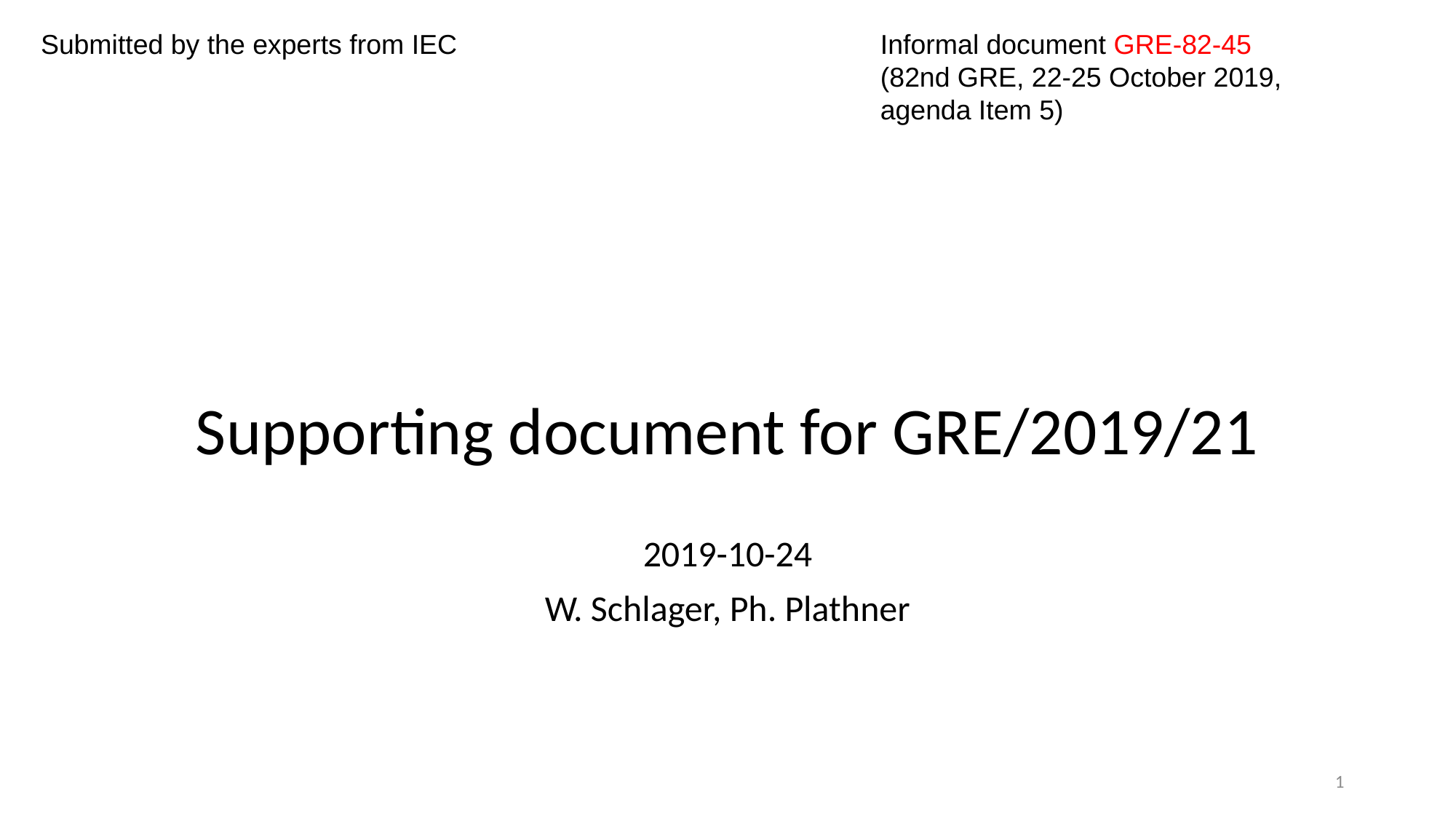

Submitted by the experts from IEC
Informal document GRE-82-45
(82nd GRE, 22-25 October 2019,
agenda Item 5)

# Supporting document for GRE/2019/21
2019-10-24
W. Schlager, Ph. Plathner

1